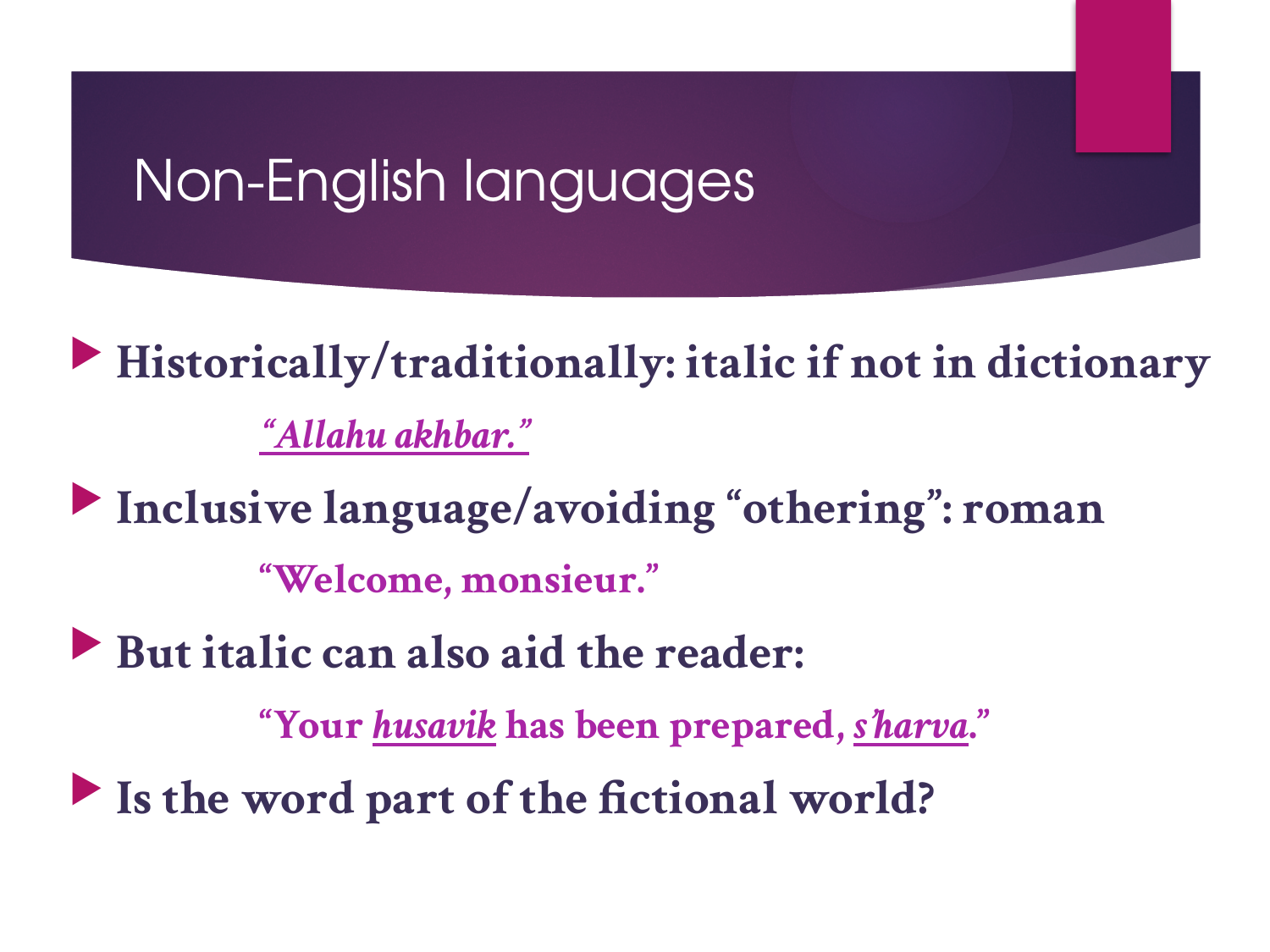

# Non-English languages
Historically/traditionally: italic if not in dictionary
	“Allahu akhbar.”
Inclusive language/avoiding “othering”: roman
	“Welcome, monsieur.”
But italic can also aid the reader:
	“Your husavik has been prepared, s’harva.”
Is the word part of the fictional world?